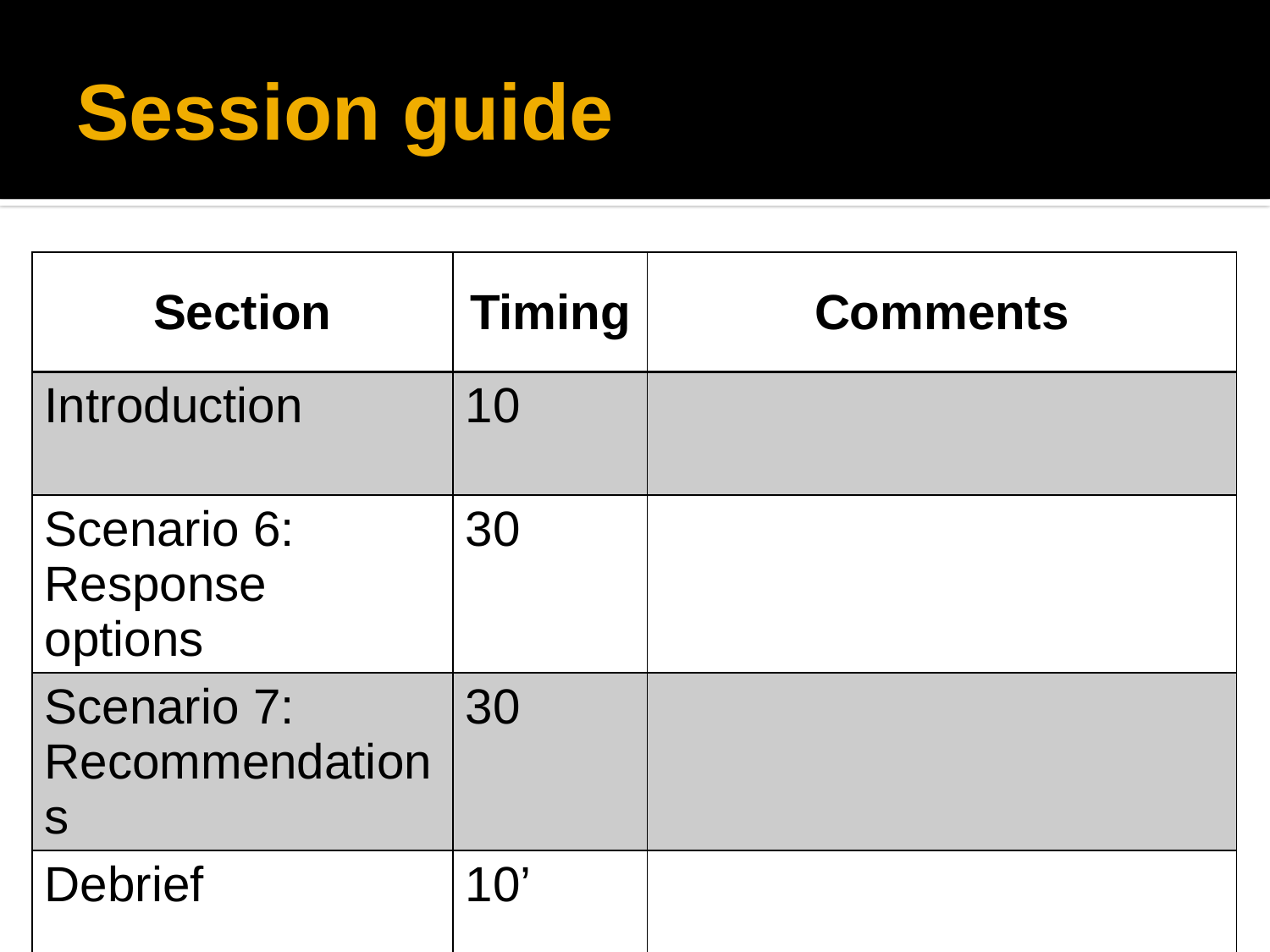

# Session guide
| Section | Timing | Comments |
| --- | --- | --- |
| Introduction | 10 |  |
| Scenario 6: Response options | 30 |  |
| Scenario 7: Recommendations | 30 |  |
| Debrief | 10’ |  |